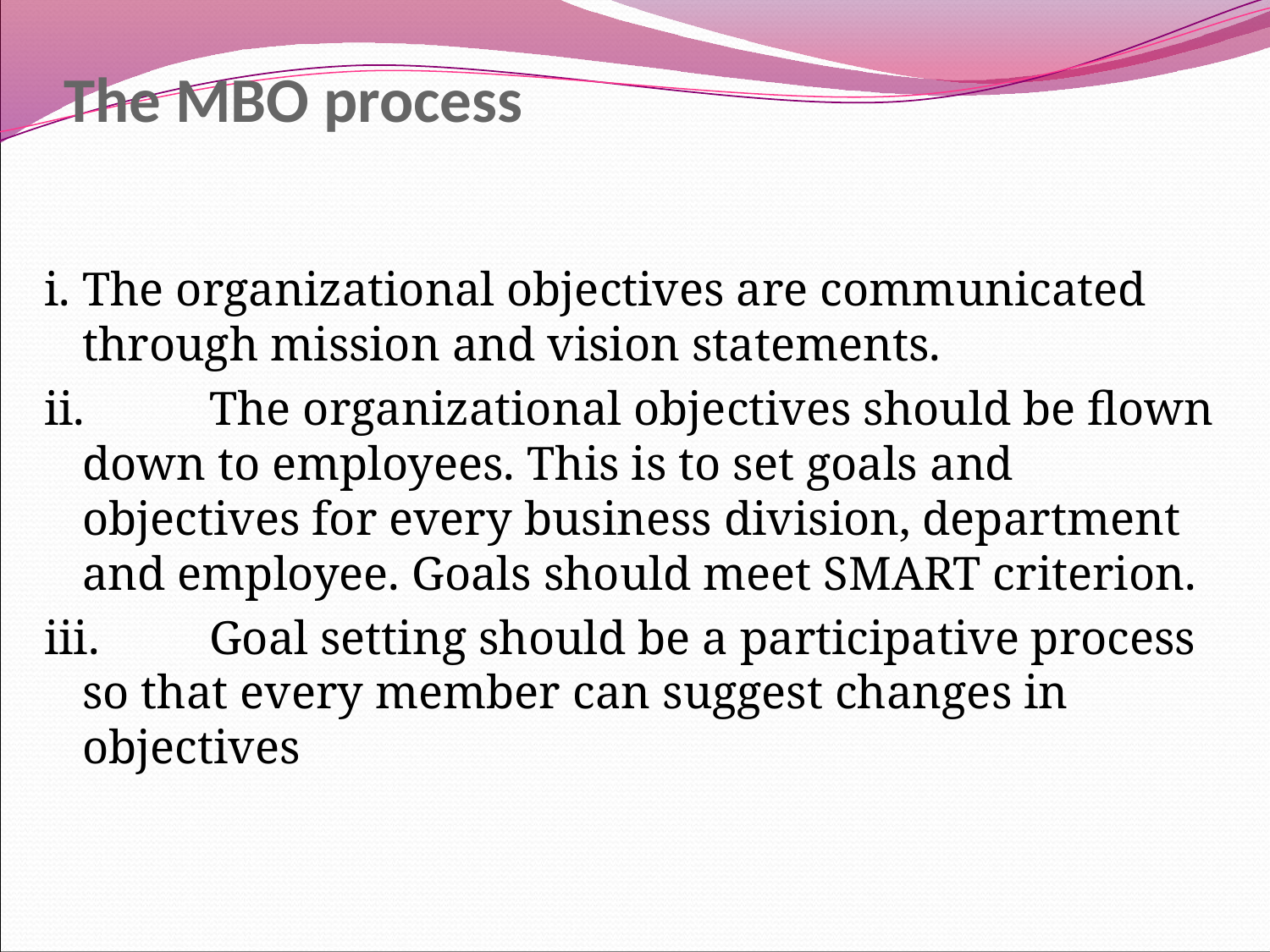

# The MBO process
i.	The organizational objectives are communicated through mission and vision statements.
ii.	The organizational objectives should be flown down to employees. This is to set goals and objectives for every business division, department and employee. Goals should meet SMART criterion.
iii.	Goal setting should be a participative process so that every member can suggest changes in objectives